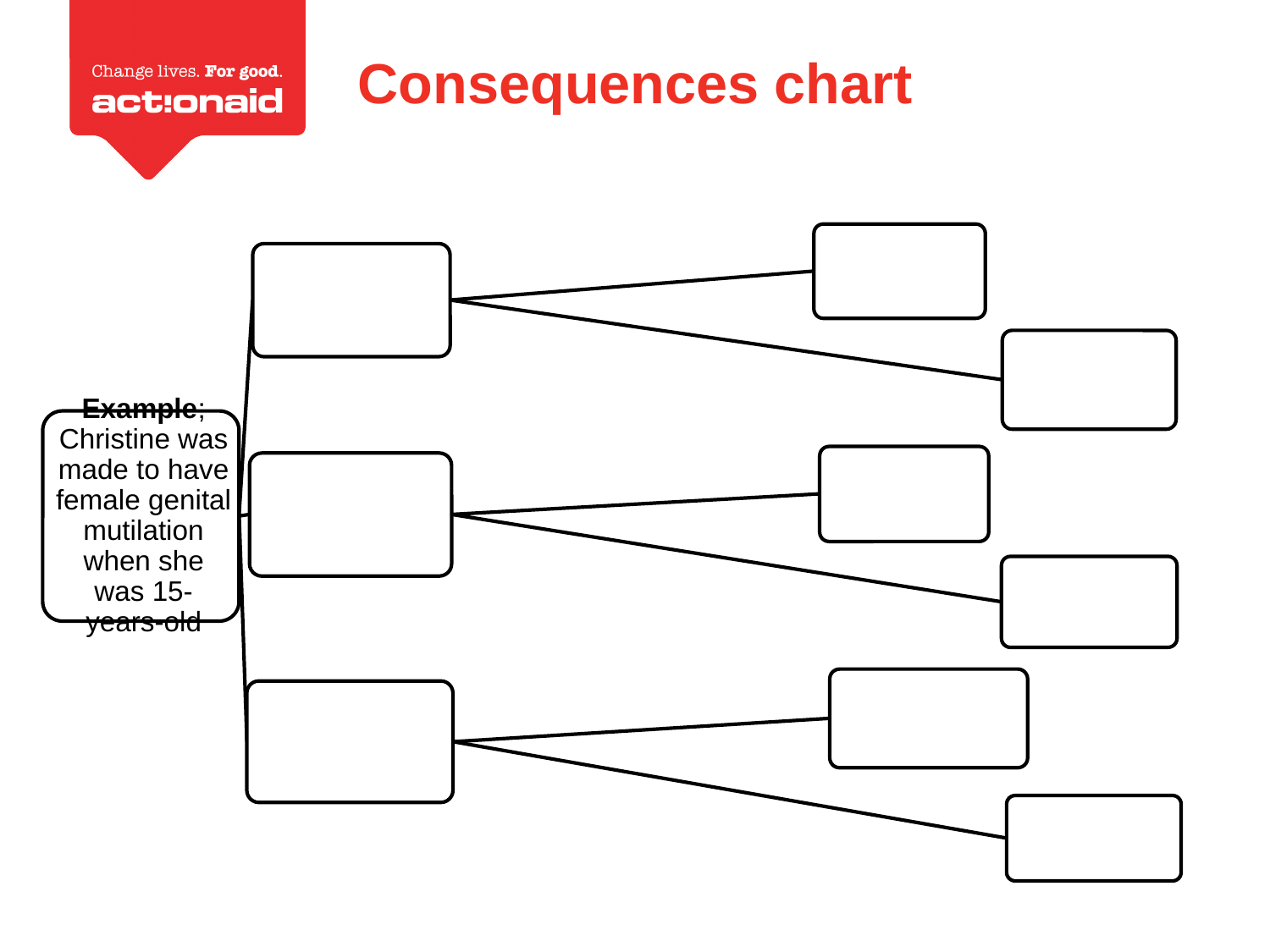

Consequences chart
Example; Christine was made to have female genital mutilation when she was 15-years-old